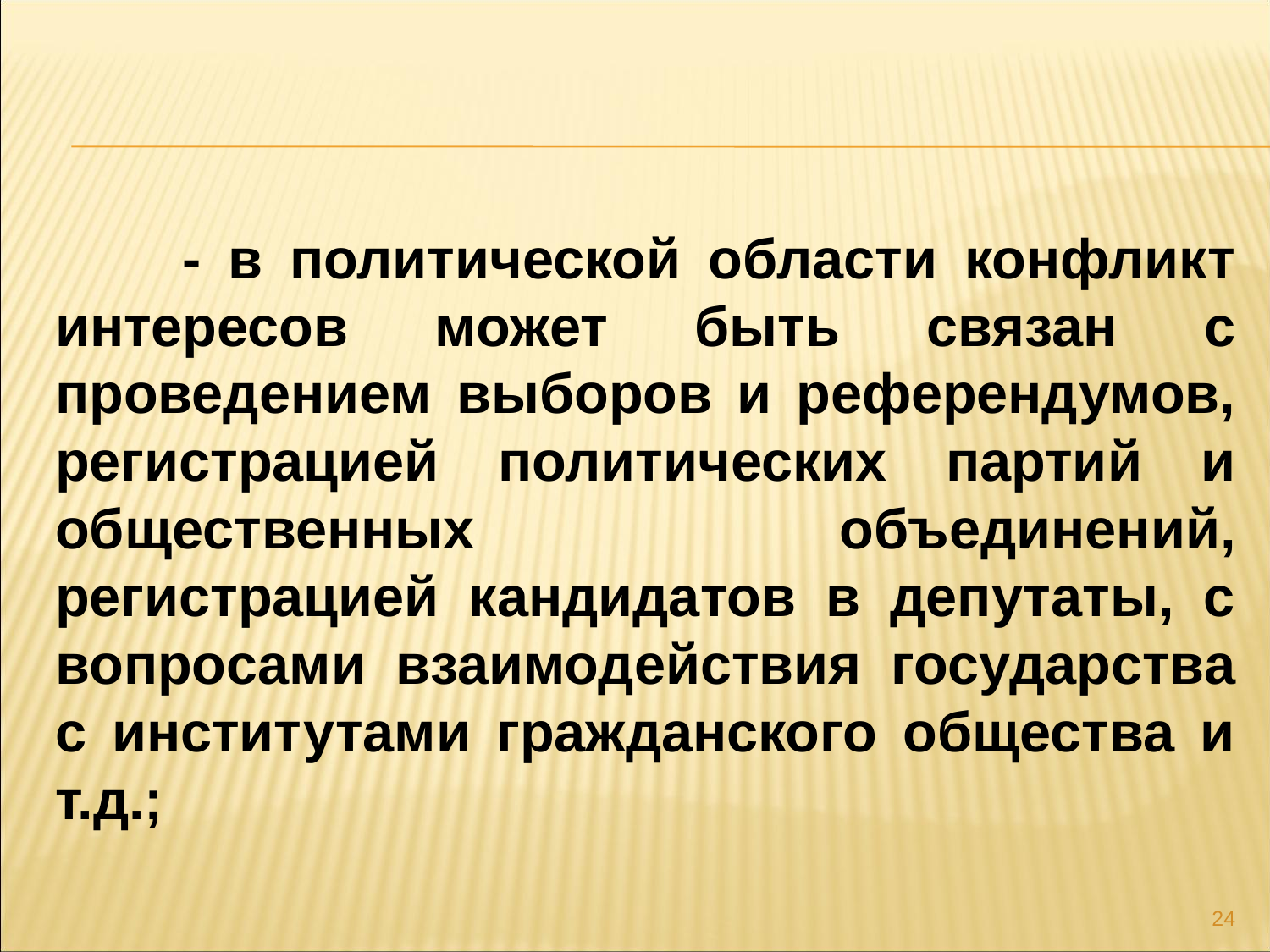

- в политической области конфликт интересов может быть связан с проведением выборов и референдумов, регистрацией политических партий и общественных объединений, регистрацией кандидатов в депутаты, с вопросами взаимодействия государства с институтами гражданского общества и т.д.;

24